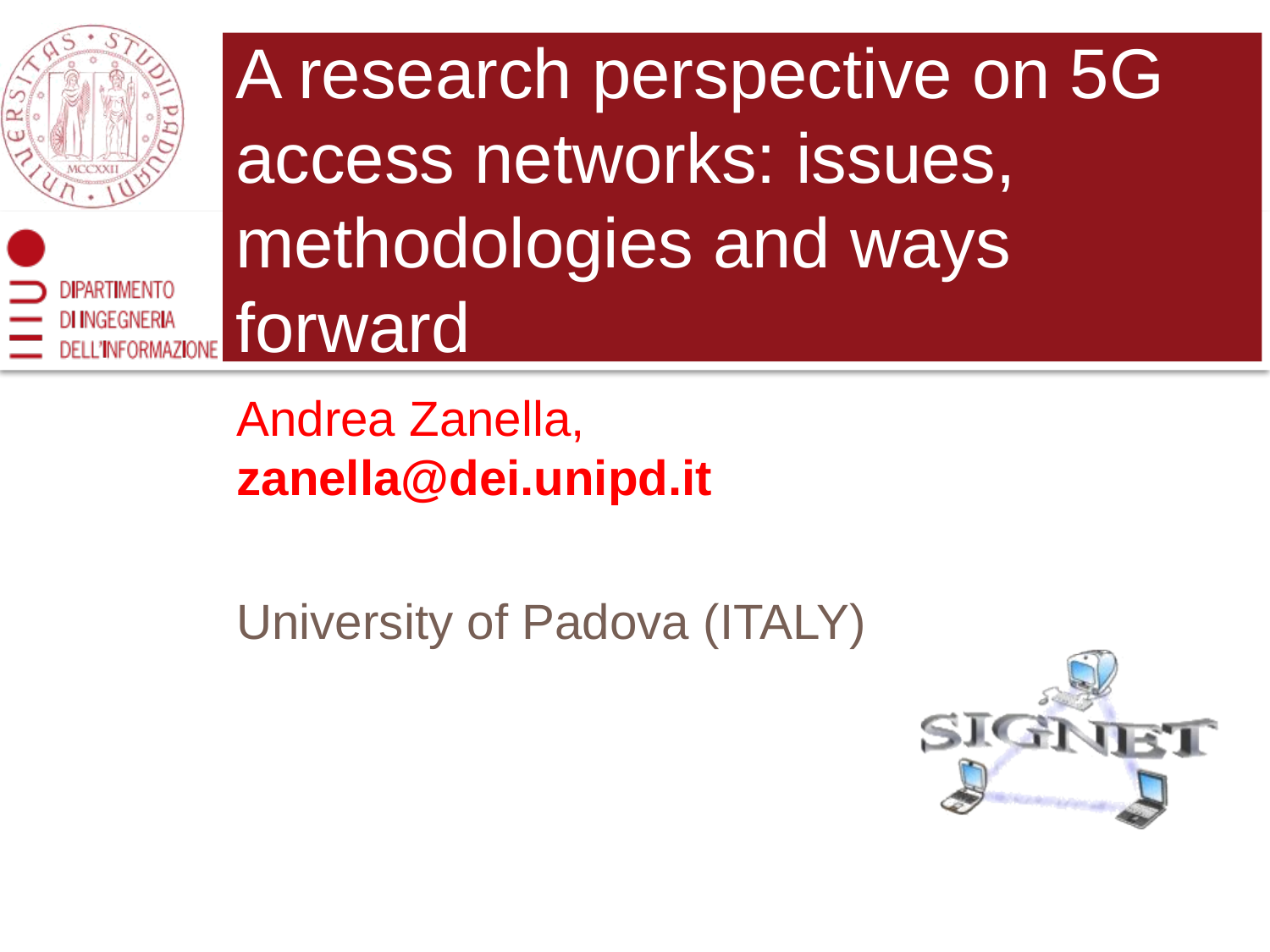

# A research perspective on 5G access networks: issues, methodologies and ways forward
Andrea Zanella, 		        zanella@dei.unipd.it

University of Padova (ITALY)